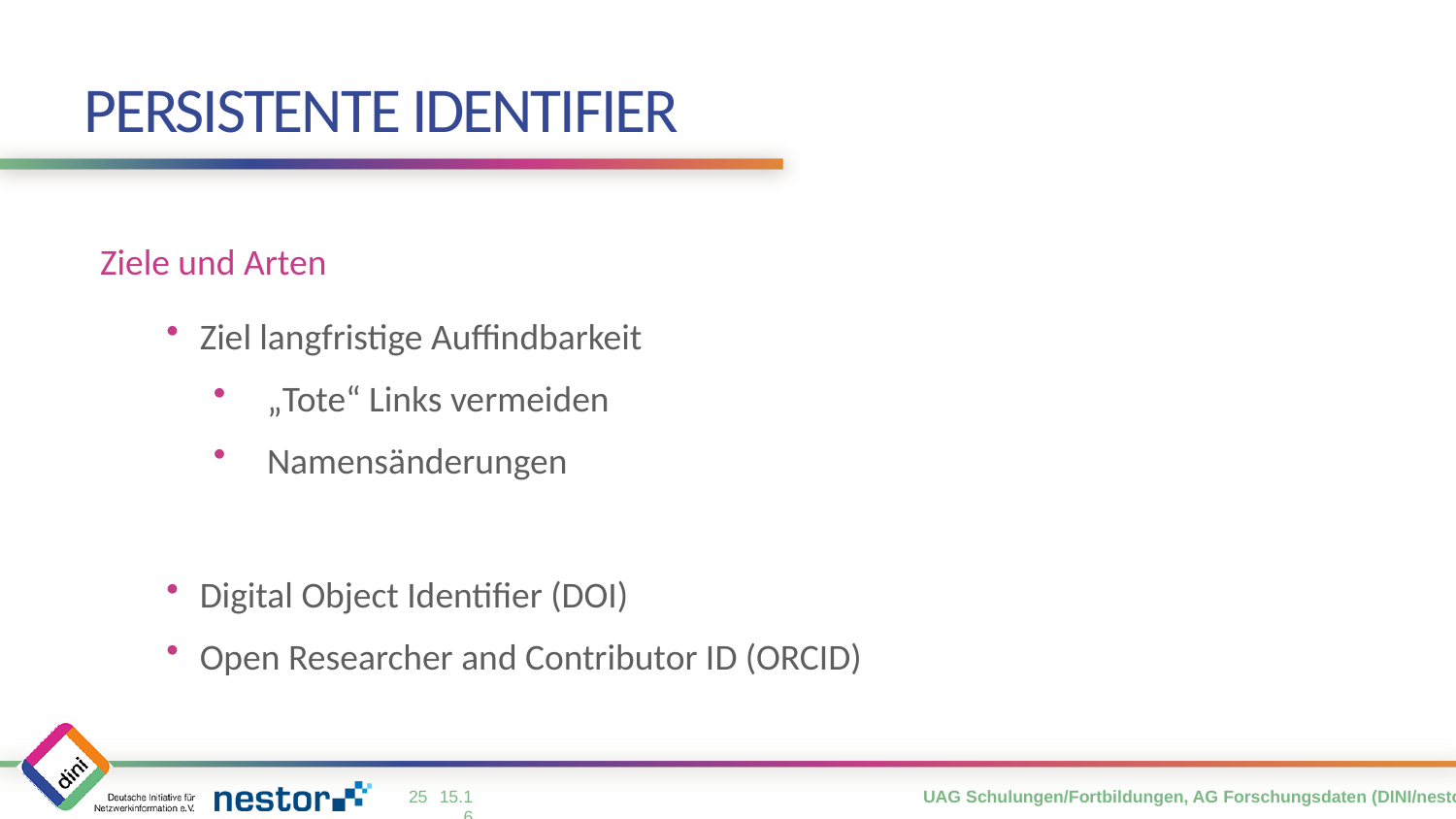

# Persistente Identifier
Ziele und Arten
Ziel langfristige Auffindbarkeit
„Tote“ Links vermeiden
Namensänderungen

Digital Object Identifier (DOI)
Open Researcher and Contributor ID (ORCID)
25
15.16